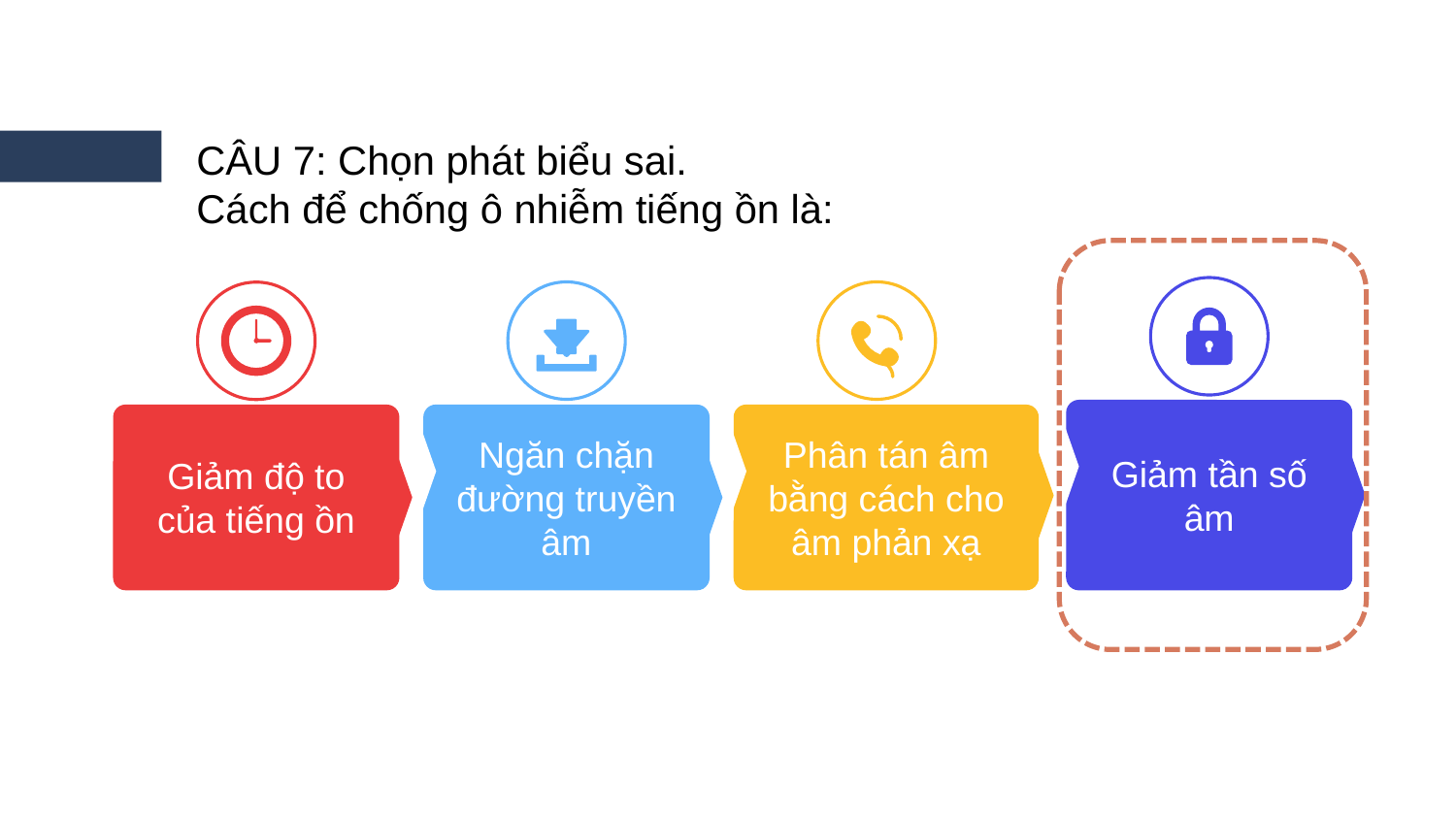

CÂU 7: Chọn phát biểu sai.
Cách để chống ô nhiễm tiếng ồn là:

Giảm tần số âm

Ngăn chặn đường truyền âm

Phân tán âm bằng cách cho âm phản xạ

Giảm độ to của tiếng ồn